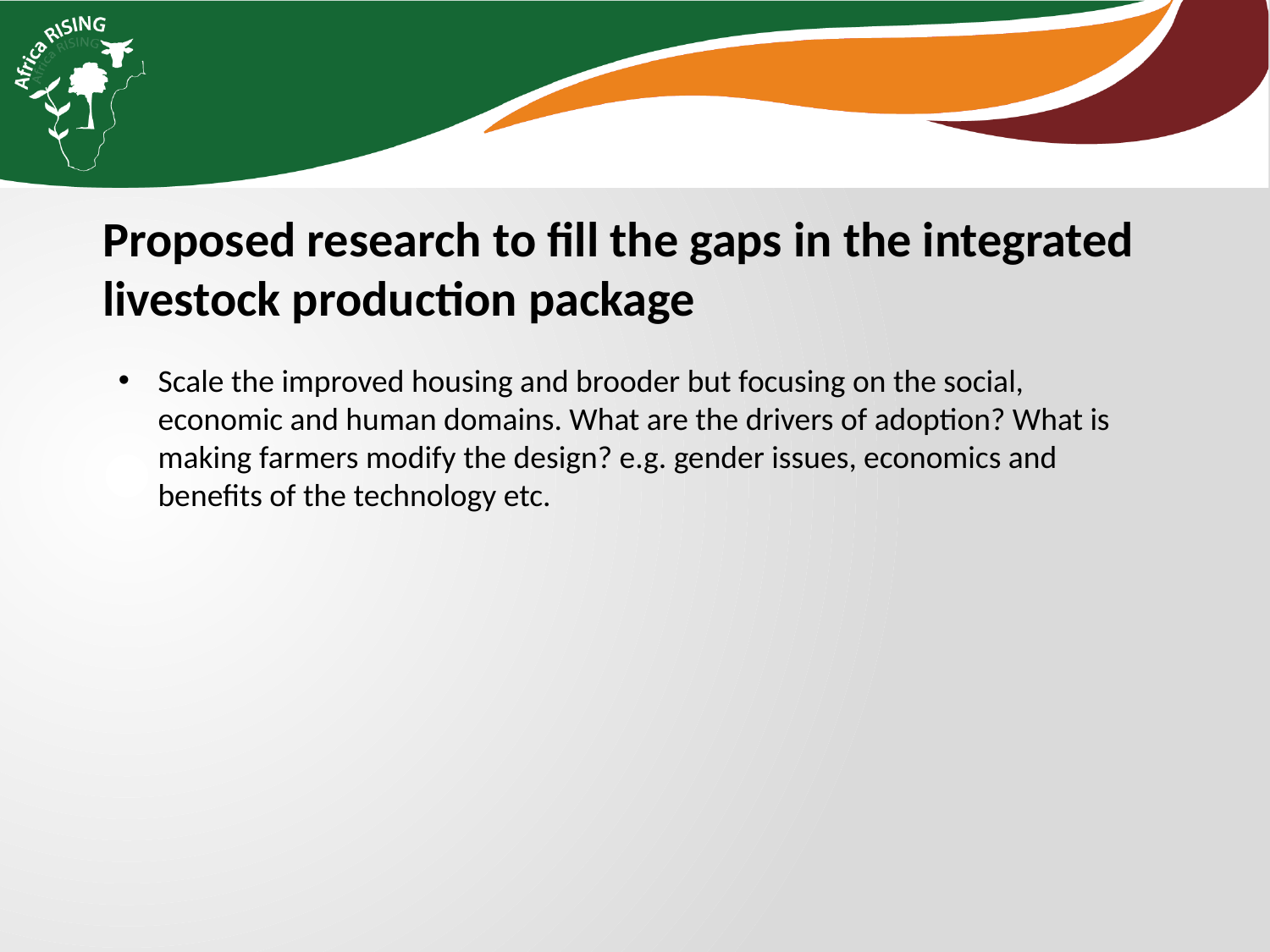

Proposed research to fill the gaps in the integrated livestock production package
Scale the improved housing and brooder but focusing on the social, economic and human domains. What are the drivers of adoption? What is making farmers modify the design? e.g. gender issues, economics and benefits of the technology etc.